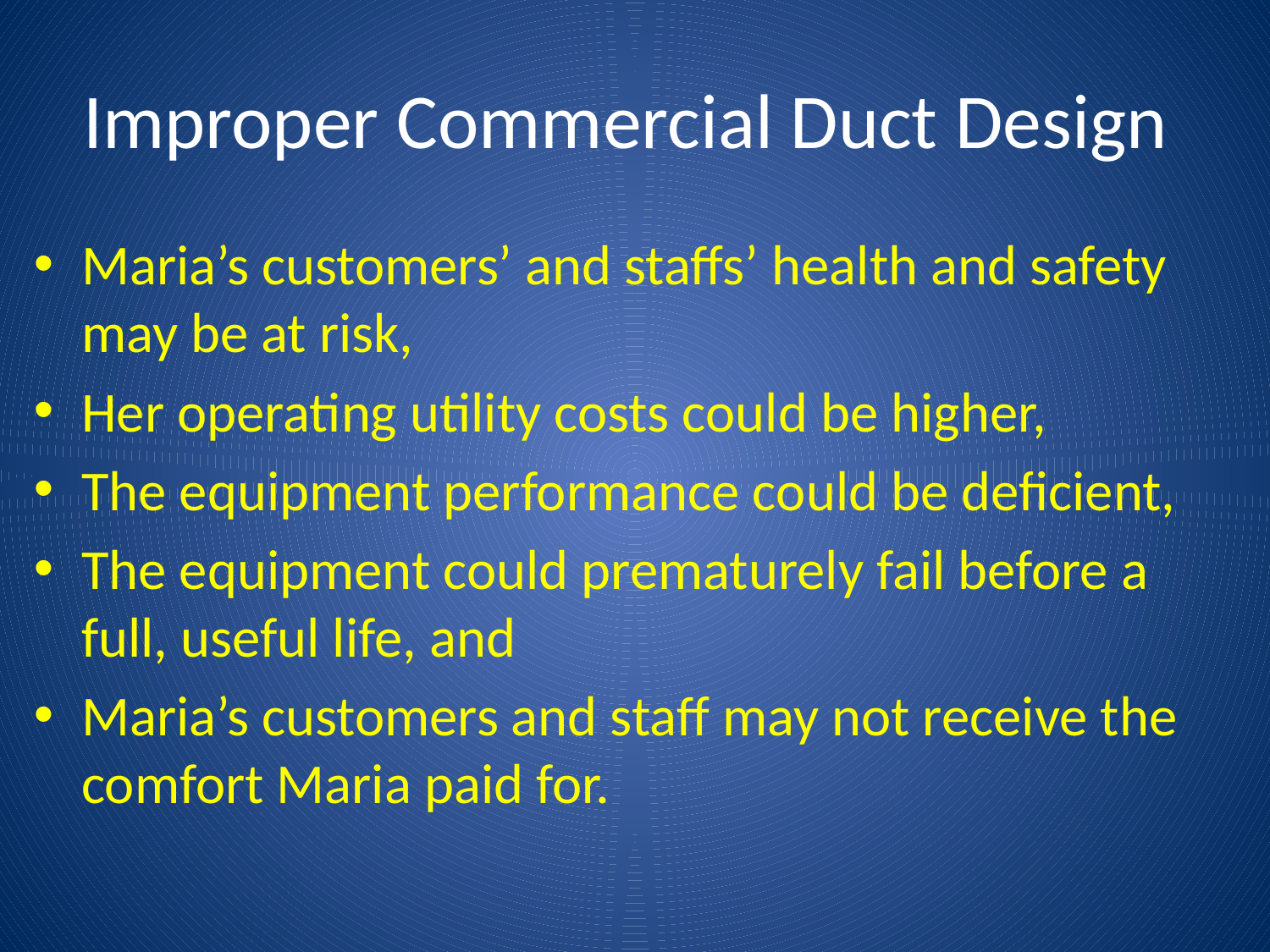

# Improper Commercial Duct Design
Maria’s customers’ and staffs’ health and safety may be at risk,
Her operating utility costs could be higher,
The equipment performance could be deficient,
The equipment could prematurely fail before a full, useful life, and
Maria’s customers and staff may not receive the comfort Maria paid for.